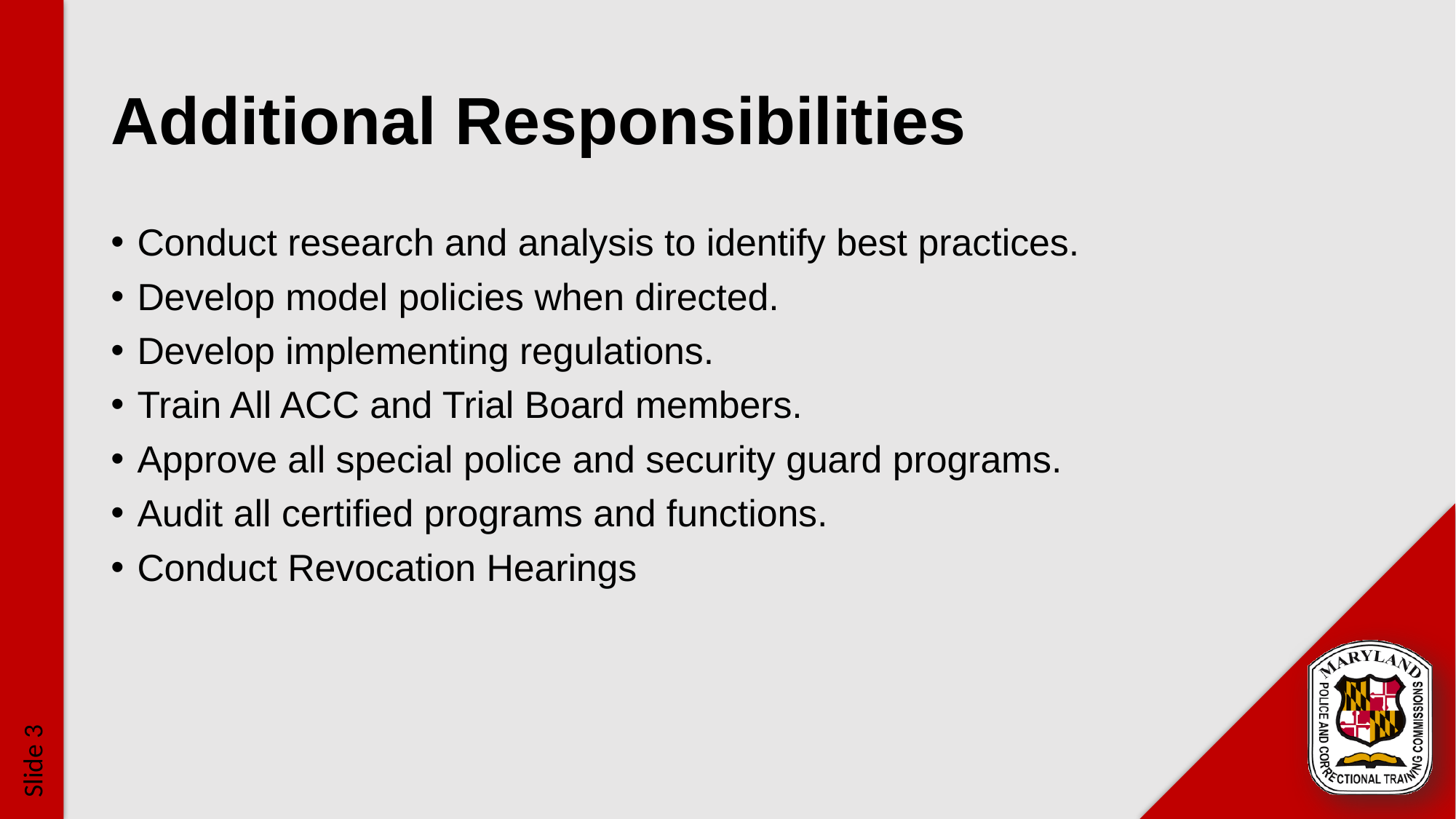

# Additional Responsibilities
Conduct research and analysis to identify best practices.
Develop model policies when directed.
Develop implementing regulations.
Train All ACC and Trial Board members.
Approve all special police and security guard programs.
Audit all certified programs and functions.
Conduct Revocation Hearings